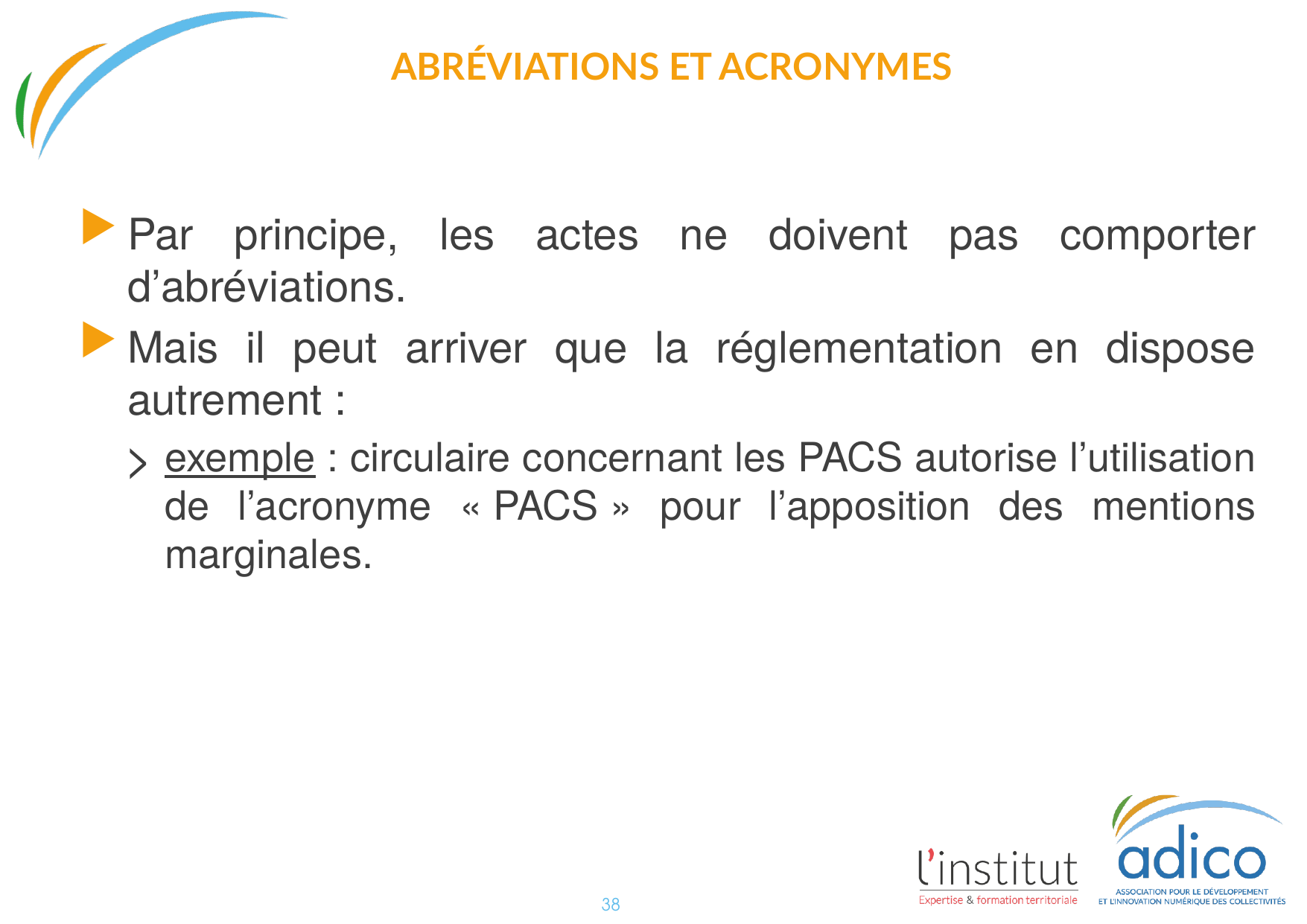

# ABRÉVIATIONS ET ACRONYMES

Par principe, les actes ne doivent pas comporter d’abréviations.
Mais il peut arriver que la réglementation en dispose autrement :
exemple : circulaire concernant les PACS autorise l’utilisation de l’acronyme « PACS » pour l’apposition des mentions marginales.